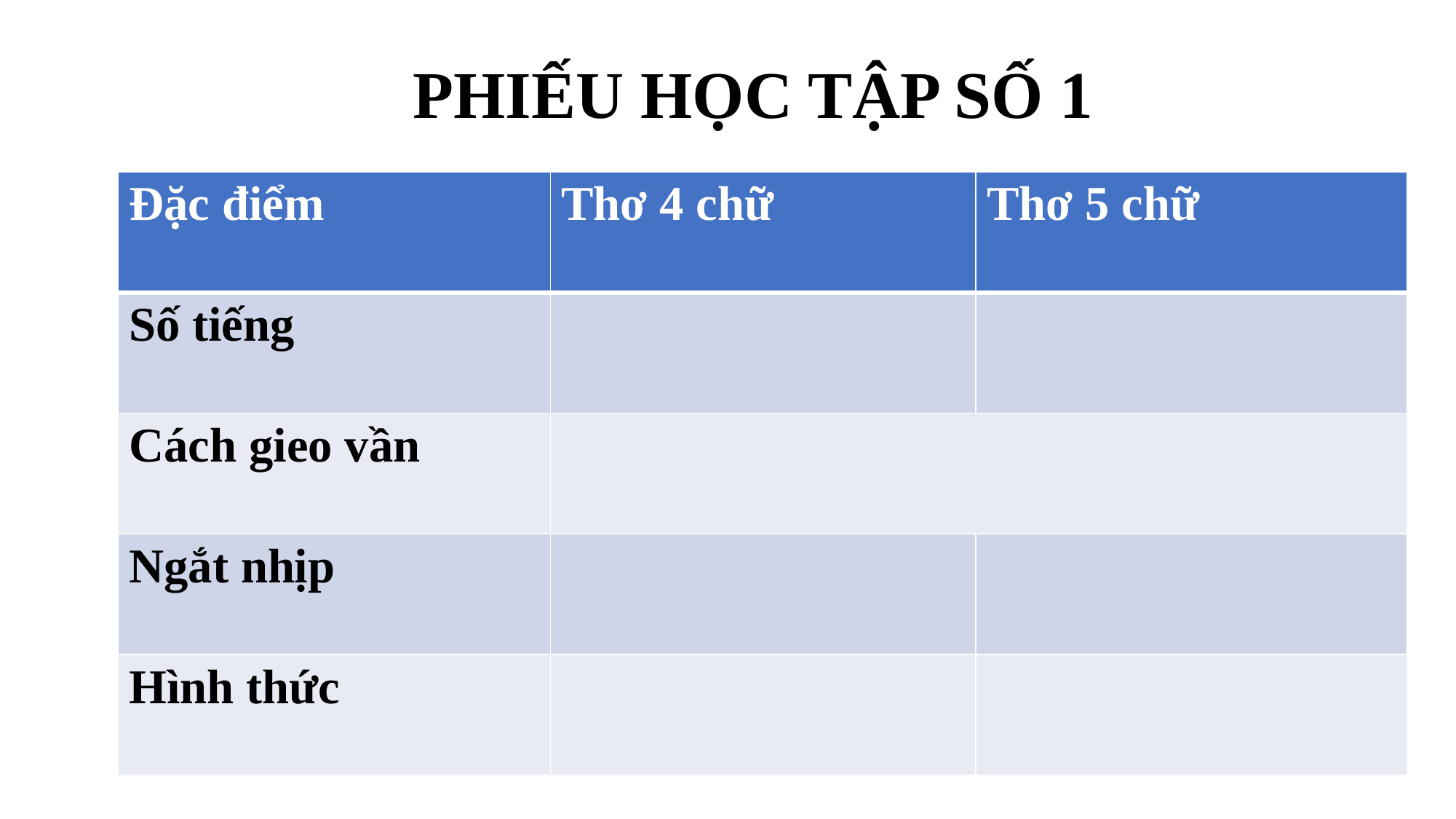

# PHIẾU HỌC TẬP SỐ 1
| Đặc điểm | Thơ 4 chữ | Thơ 5 chữ |
| --- | --- | --- |
| Số tiếng |  |  |
| Cách gieo vần |  |  |
| Ngắt nhịp |  |  |
| Hình thức |  |  |